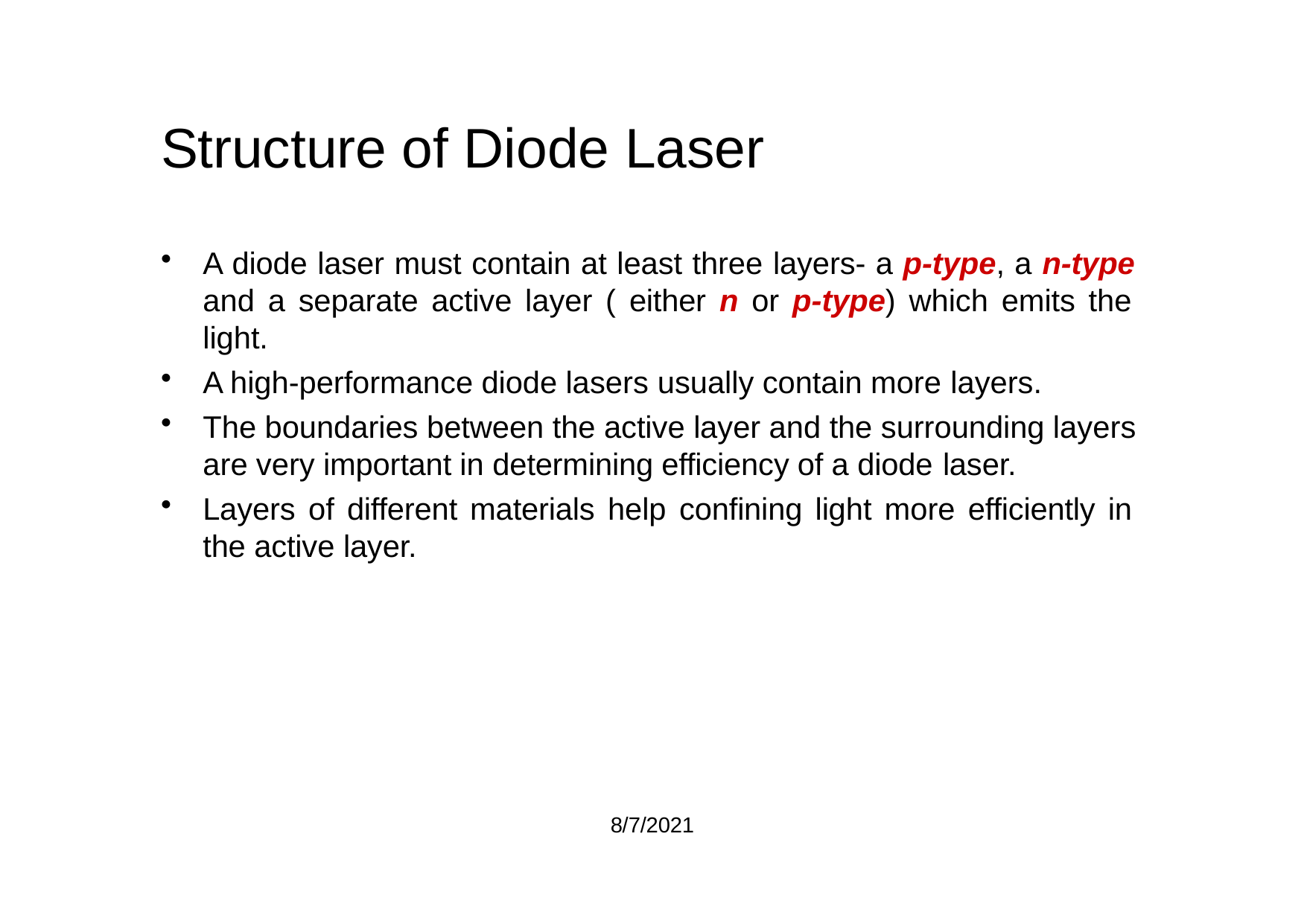

# Structure of Diode Laser
A diode laser must contain at least three layers- a p-type, a n-type  and a separate active layer ( either n or p-type) which emits the  light.
A high-performance diode lasers usually contain more layers.
The boundaries between the active layer and the surrounding layers  are very important in determining efficiency of a diode laser.
Layers of different materials help confining light more efficiently in  the active layer.
8/7/2021